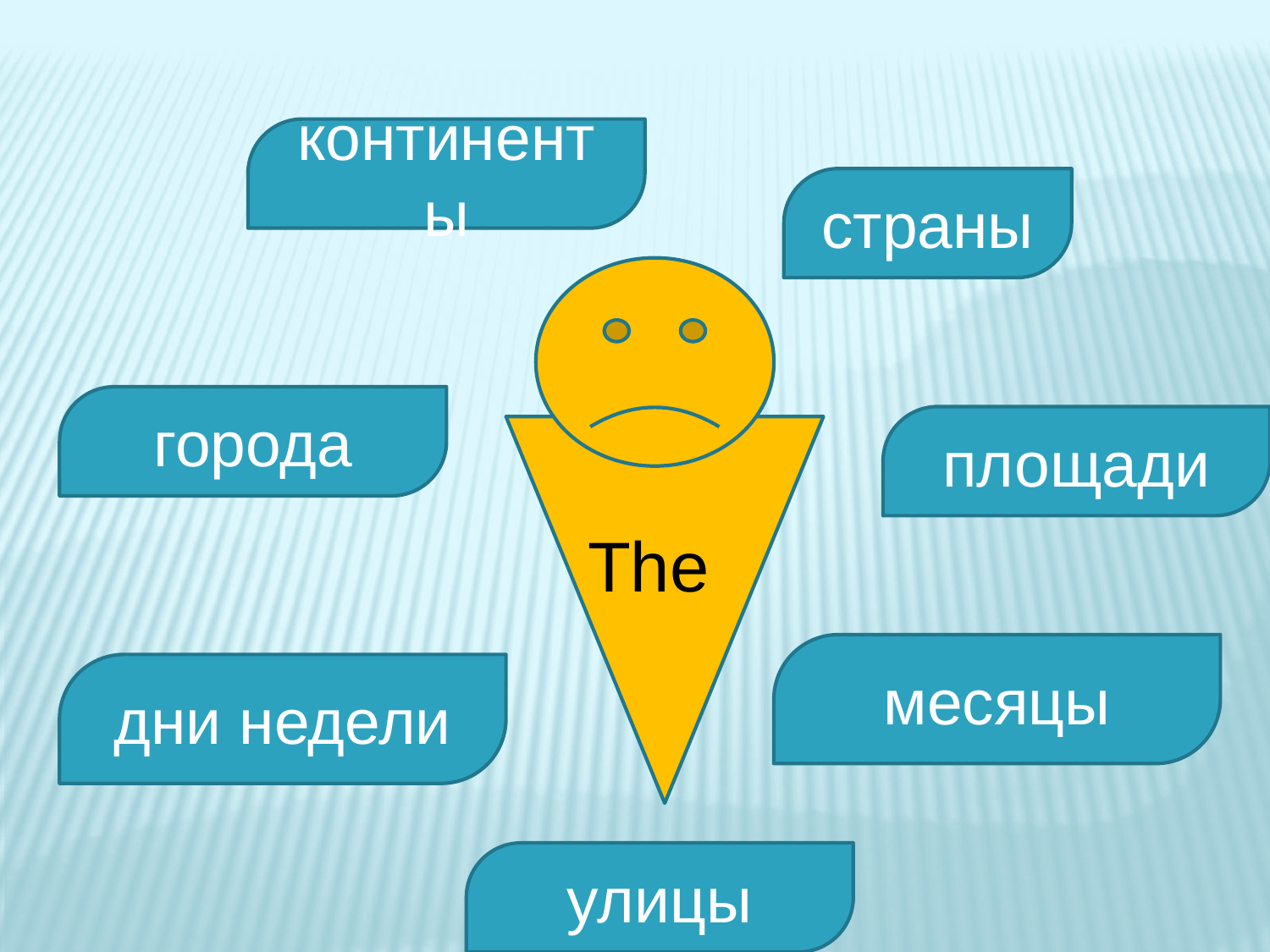

континенты
страны

города
площади

The
месяцы
дни недели
улицы